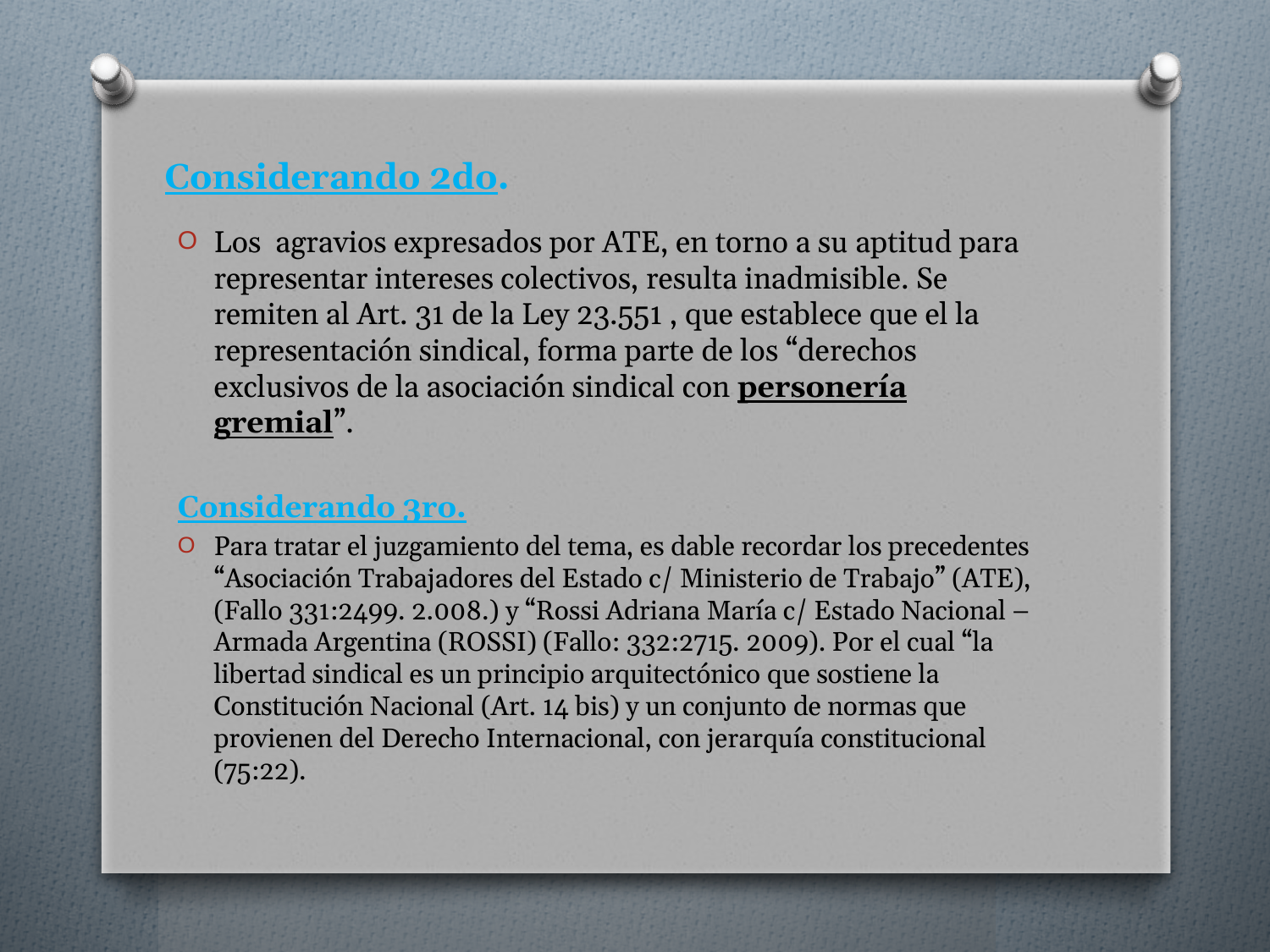

# Considerando 2do.
Los  agravios expresados por ATE, en torno a su aptitud para representar intereses colectivos, resulta inadmisible. Se remiten al Art. 31 de la Ley 23.551 , que establece que el la representación sindical, forma parte de los “derechos exclusivos de la asociación sindical con personería gremial”.

Considerando 3ro.
Para tratar el juzgamiento del tema, es dable recordar los precedentes “Asociación Trabajadores del Estado c/ Ministerio de Trabajo” (ATE), (Fallo 331:2499. 2.008.) y “Rossi Adriana María c/ Estado Nacional – Armada Argentina (ROSSI) (Fallo: 332:2715. 2009). Por el cual “la libertad sindical es un principio arquitectónico que sostiene la Constitución Nacional (Art. 14 bis) y un conjunto de normas que provienen del Derecho Internacional, con jerarquía constitucional (75:22).